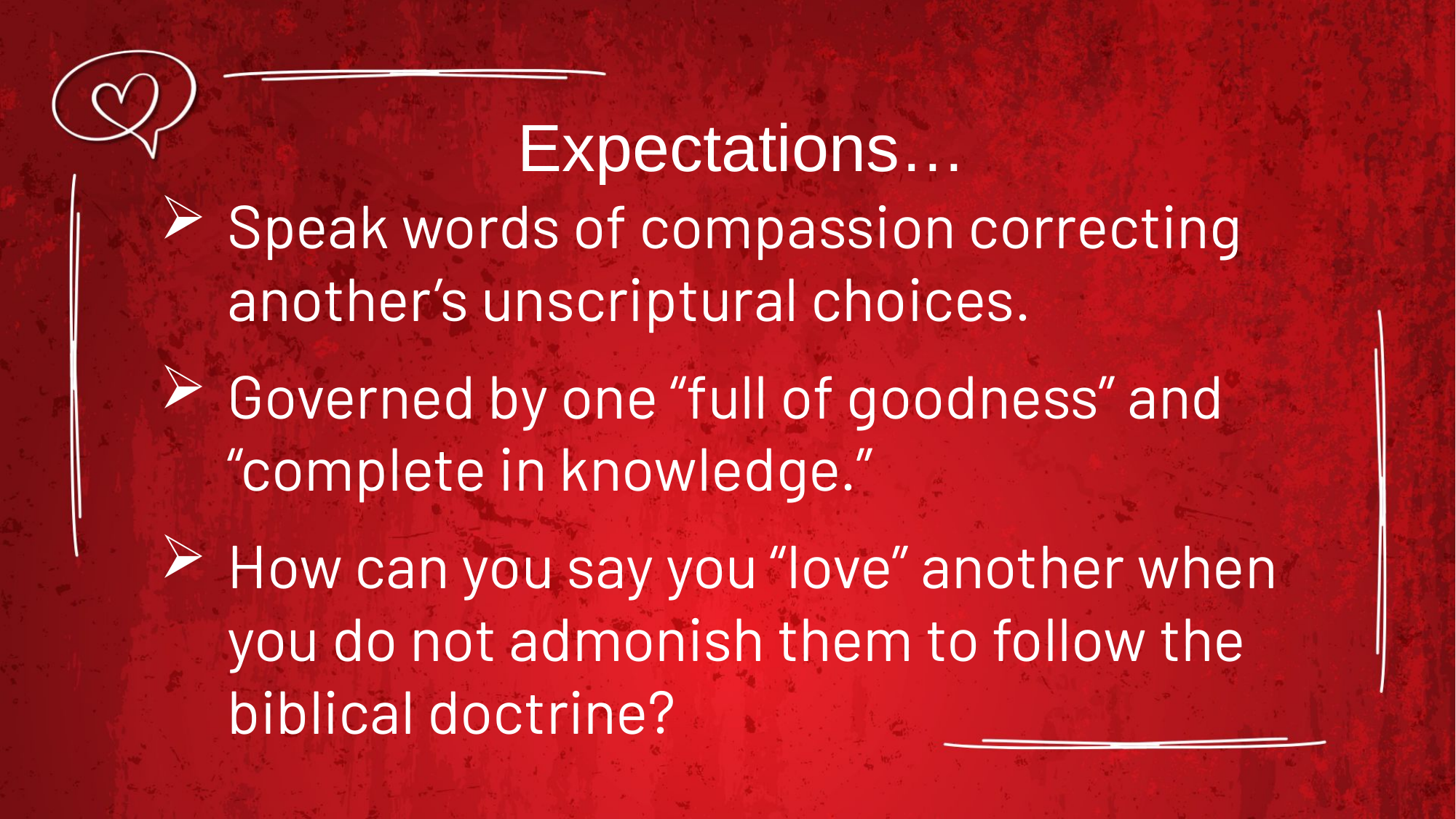

# Expectations…
Speak words of compassion correcting another’s unscriptural choices.
Governed by one “full of goodness” and “complete in knowledge.”
How can you say you “love” another when you do not admonish them to follow the biblical doctrine?